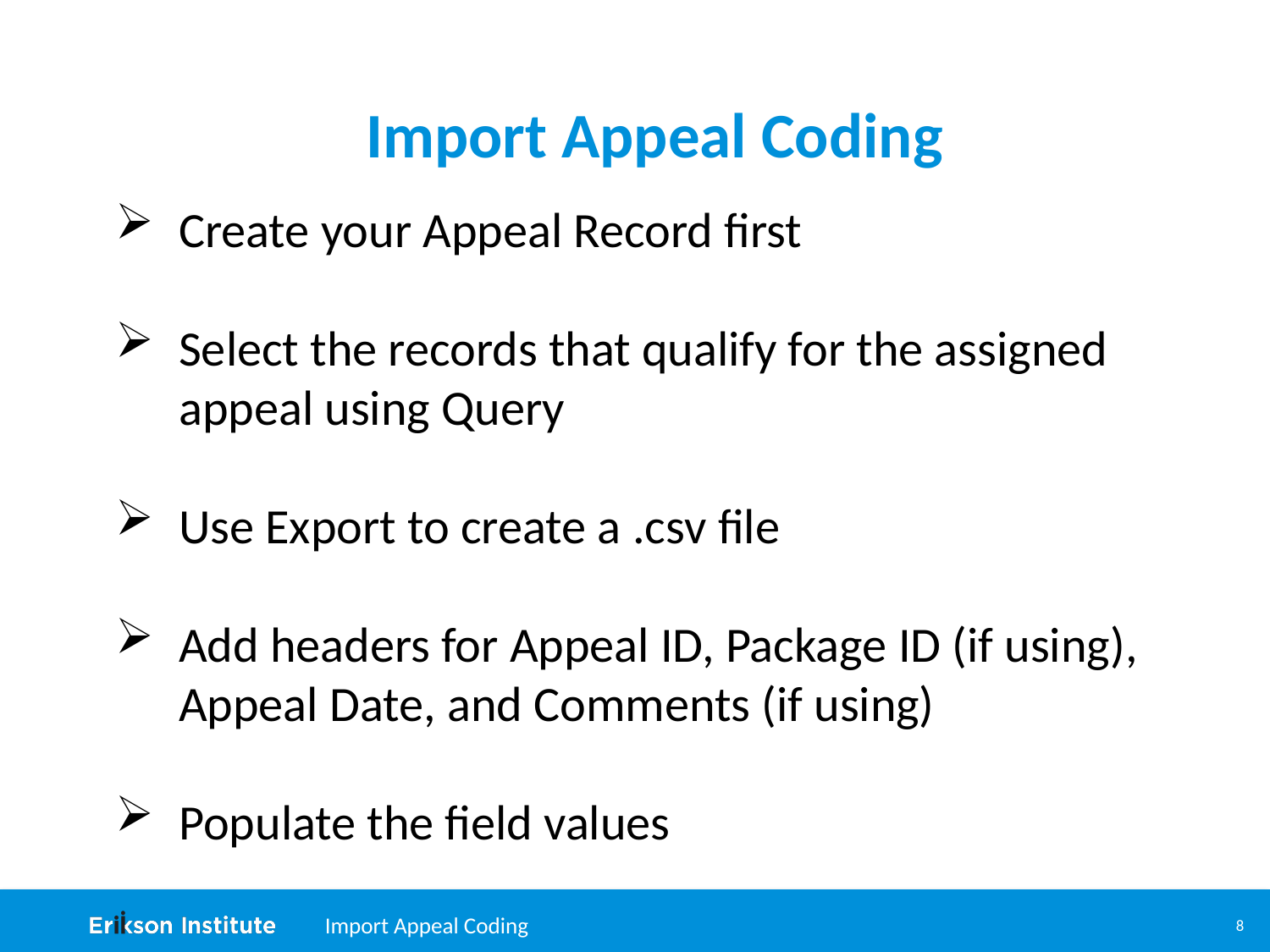

# Import Appeal Coding
Create your Appeal Record first

Select the records that qualify for the assigned appeal using Query

Use Export to create a .csv file

Add headers for Appeal ID, Package ID (if using), Appeal Date, and Comments (if using)

Populate the field values
Import Appeal Coding
8